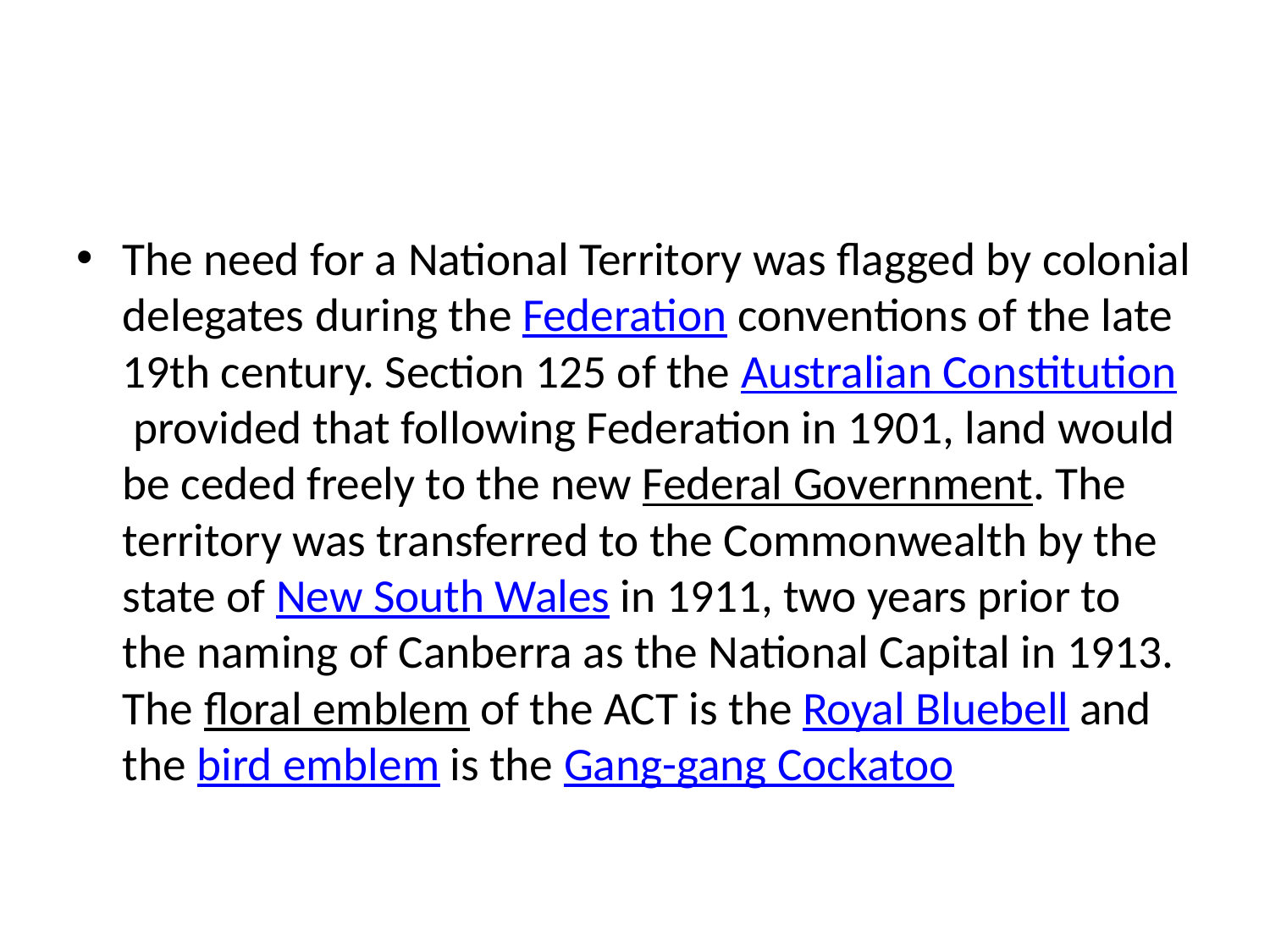

#
The need for a National Territory was flagged by colonial delegates during the Federation conventions of the late 19th century. Section 125 of the Australian Constitution provided that following Federation in 1901, land would be ceded freely to the new Federal Government. The territory was transferred to the Commonwealth by the state of New South Wales in 1911, two years prior to the naming of Canberra as the National Capital in 1913. The floral emblem of the ACT is the Royal Bluebell and the bird emblem is the Gang-gang Cockatoo